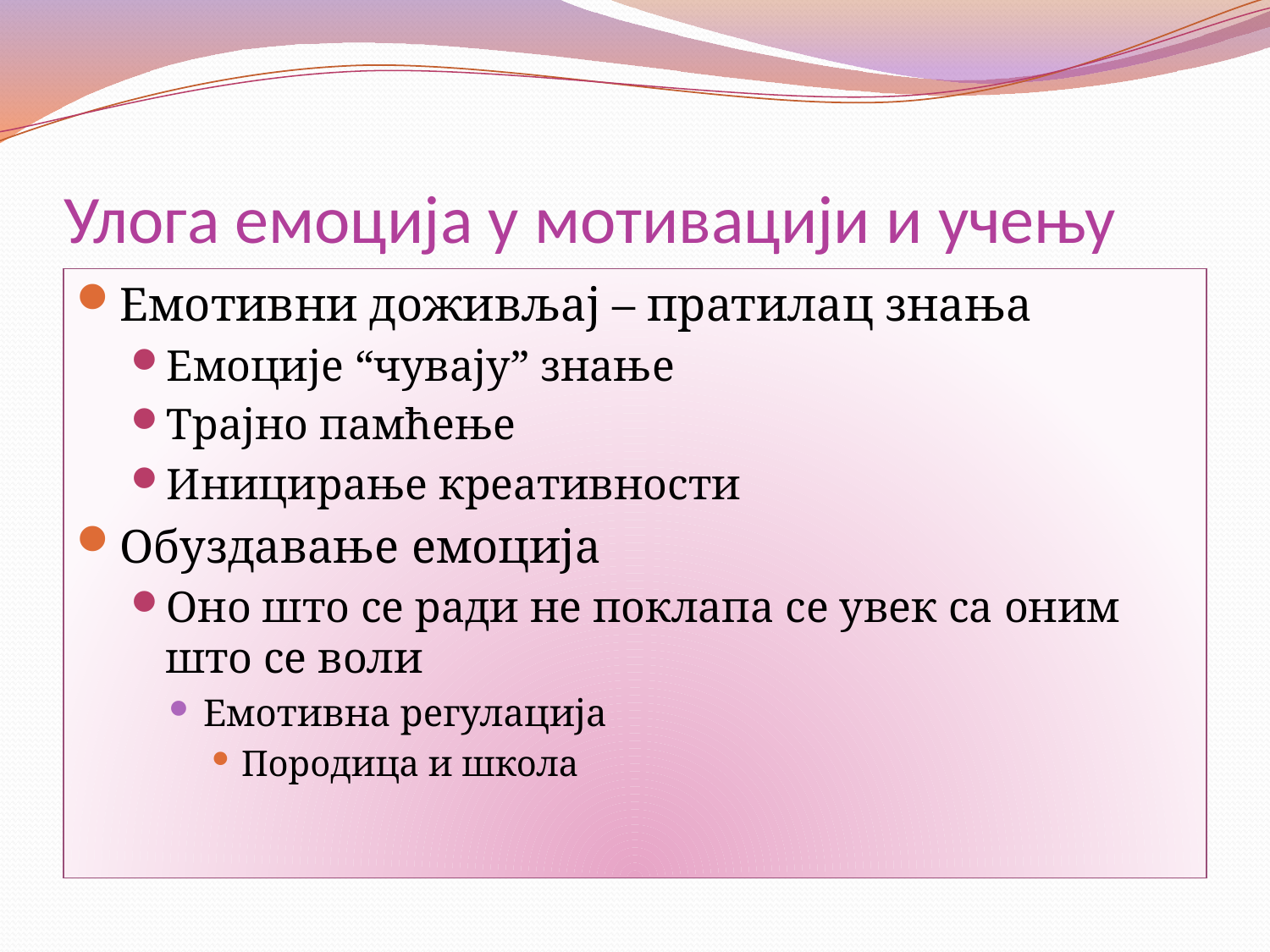

# Улога емоција у мотивацији и учењу
Емотивни доживљај – пратилац знања
Емоције “чувају” знање
Трајно памћење
Иницирање креативности
Обуздавање емоција
Оно што се ради не поклапа се увек са оним што се воли
Емотивна регулација
Породица и школа